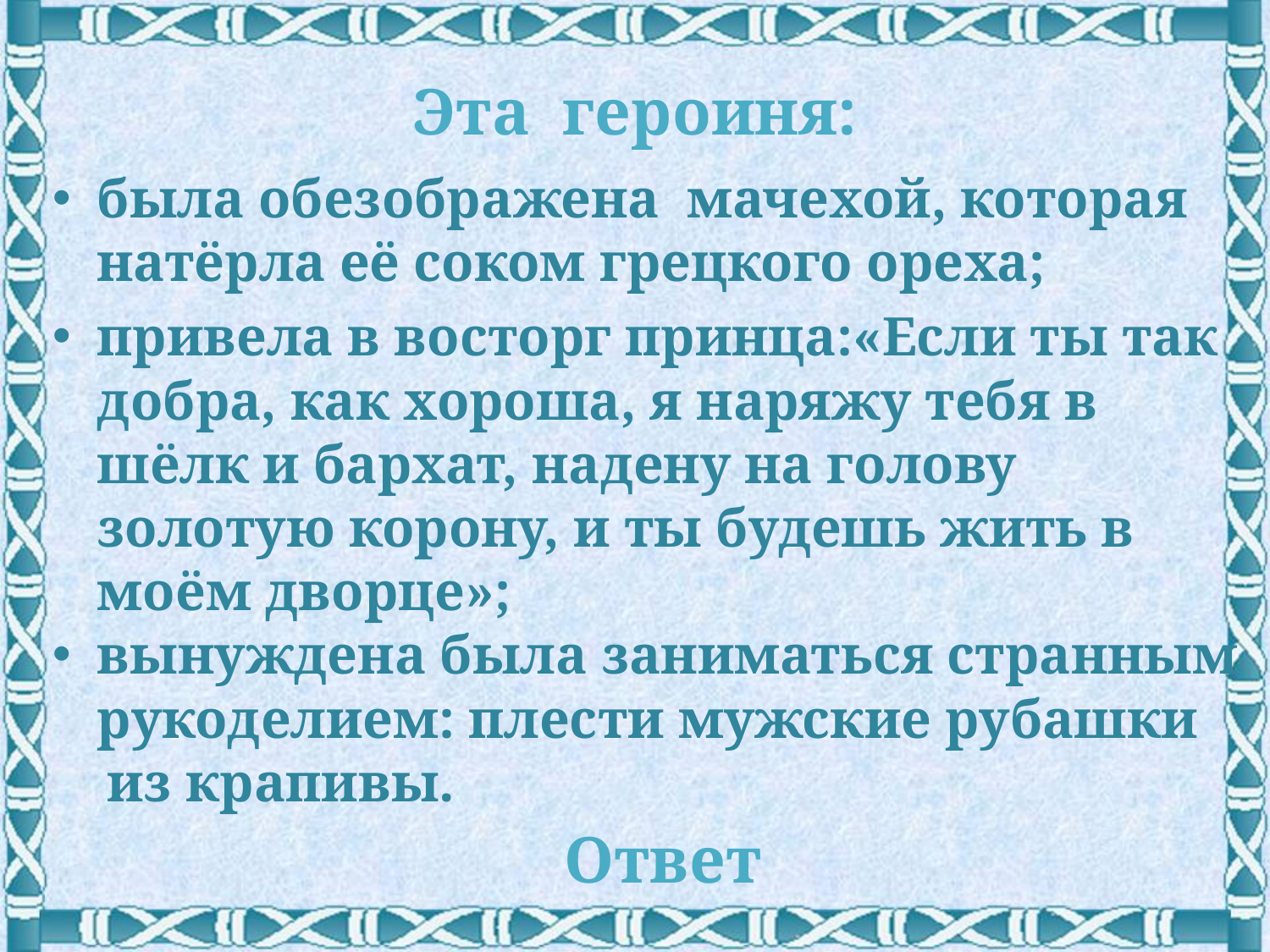

Эта  героиня:
была обезображена  мачехой, которая натёрла её соком грецкого ореха;
привела в восторг принца:«Если ты так добра, как хороша, я наряжу тебя в шёлк и бархат, надену на голову золотую корону, и ты будешь жить в моём дворце»;
вынуждена была заниматься странным рукоделием: плести мужские рубашки
    из крапивы.

Ответ